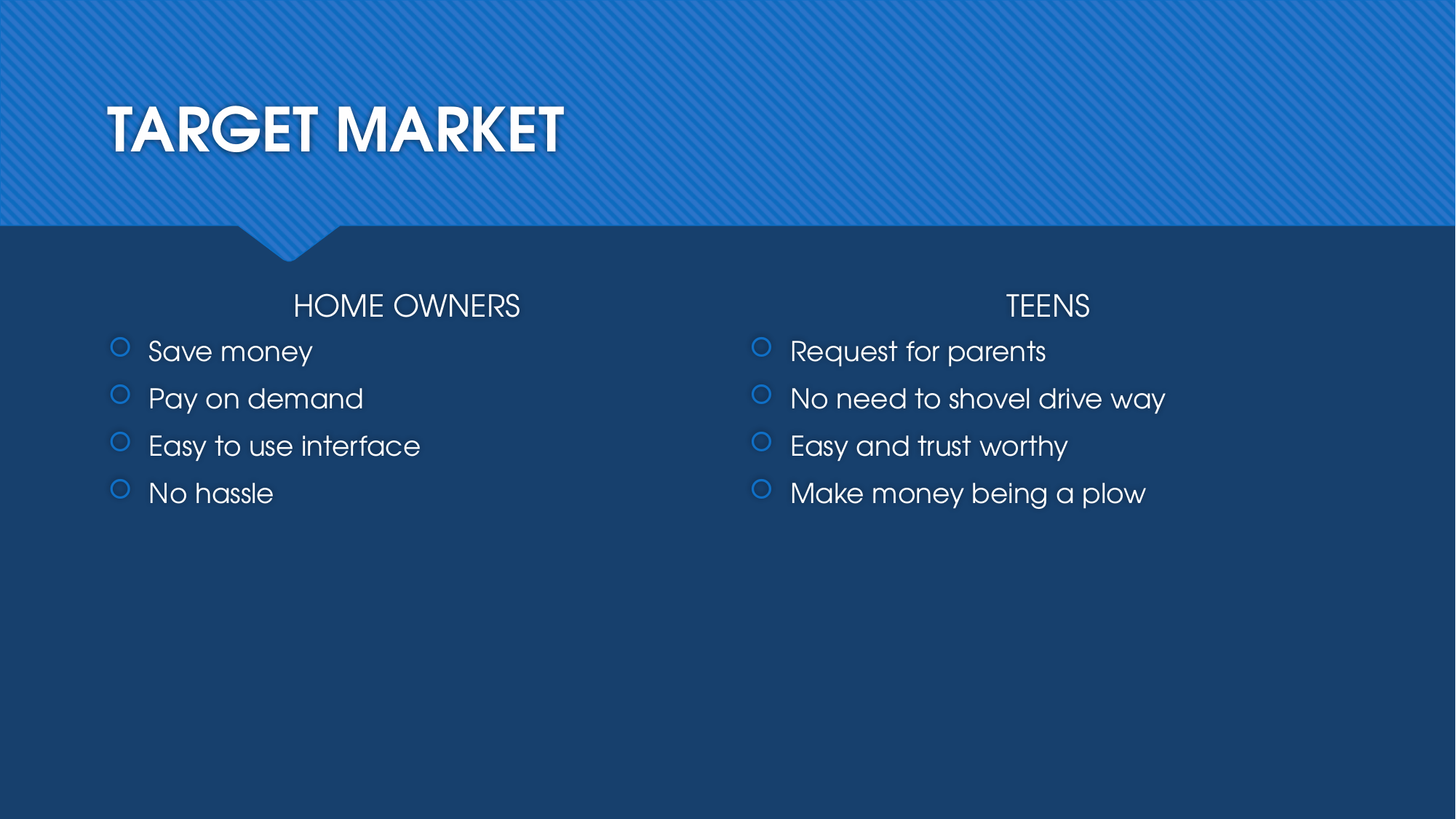

# TARGET MARKET
HOME OWNERS
TEENS
Save money
Pay on demand
Easy to use interface
No hassle
Request for parents
No need to shovel drive way
Easy and trust worthy
Make money being a plow